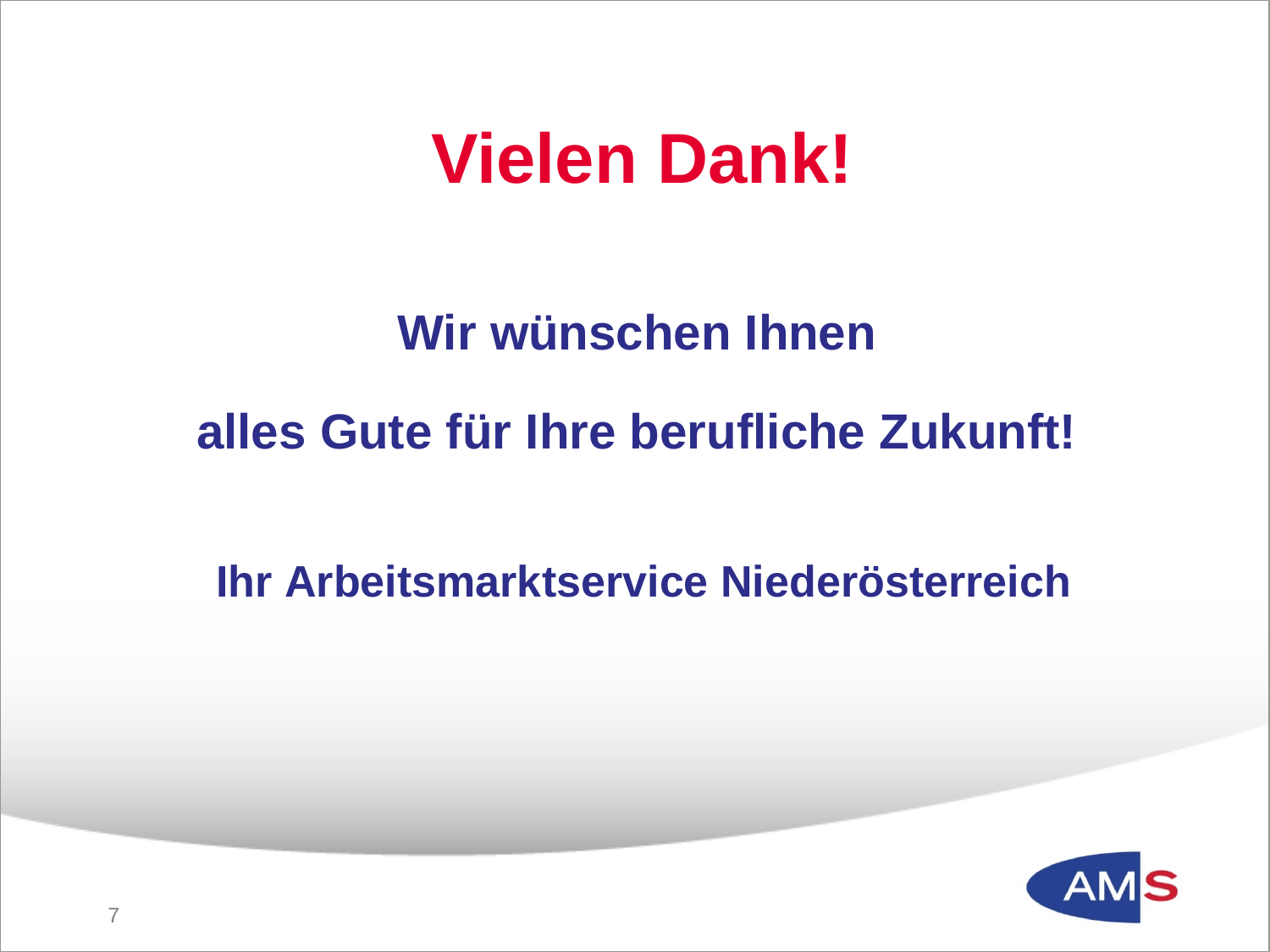

# Vielen Dank!
Wir wünschen Ihnen
alles Gute für Ihre berufliche Zukunft!

Ihr Arbeitsmarktservice Niederösterreich

7